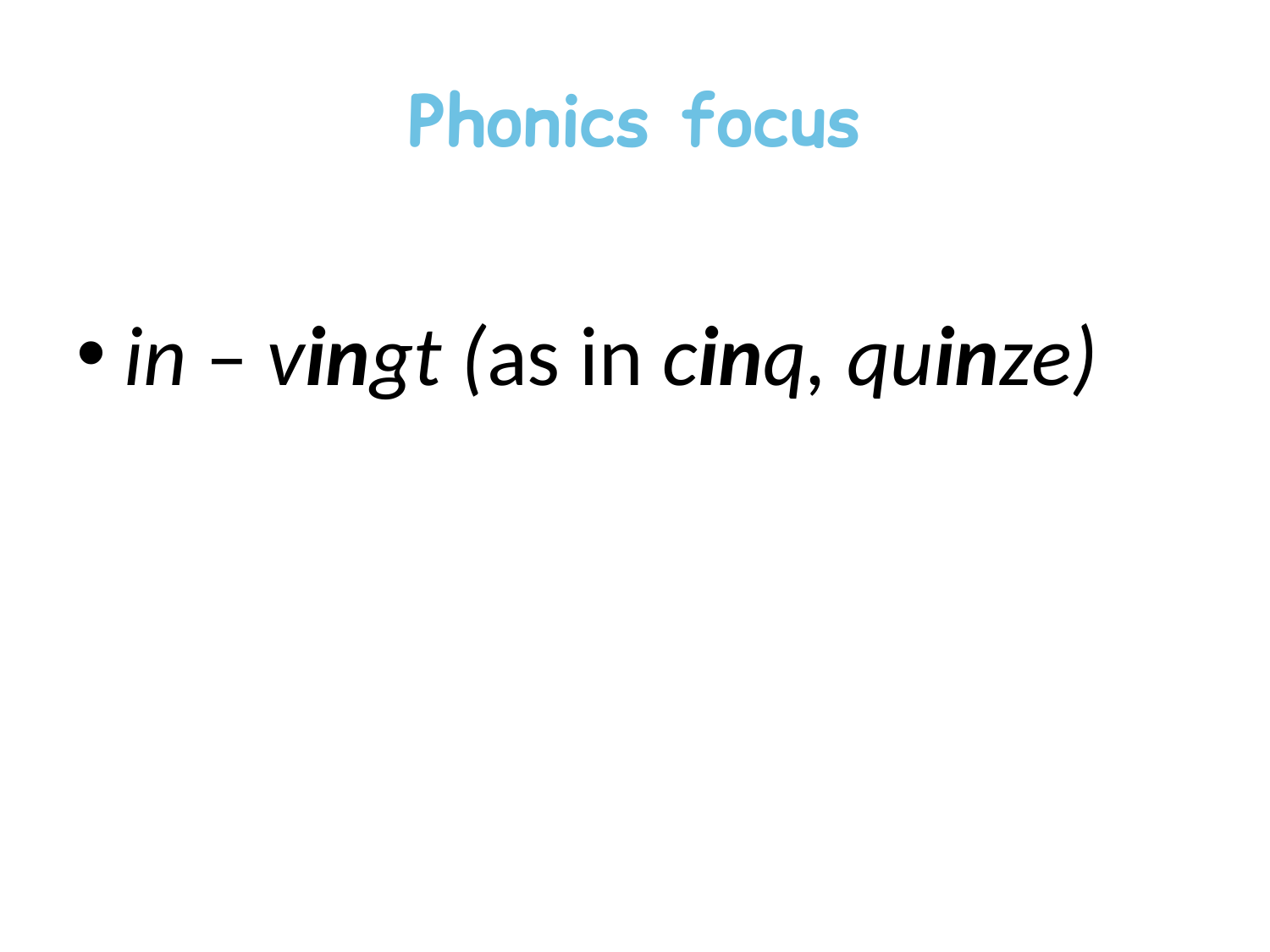

# Phonics focus

in – vingt (as in cinq, quinze)